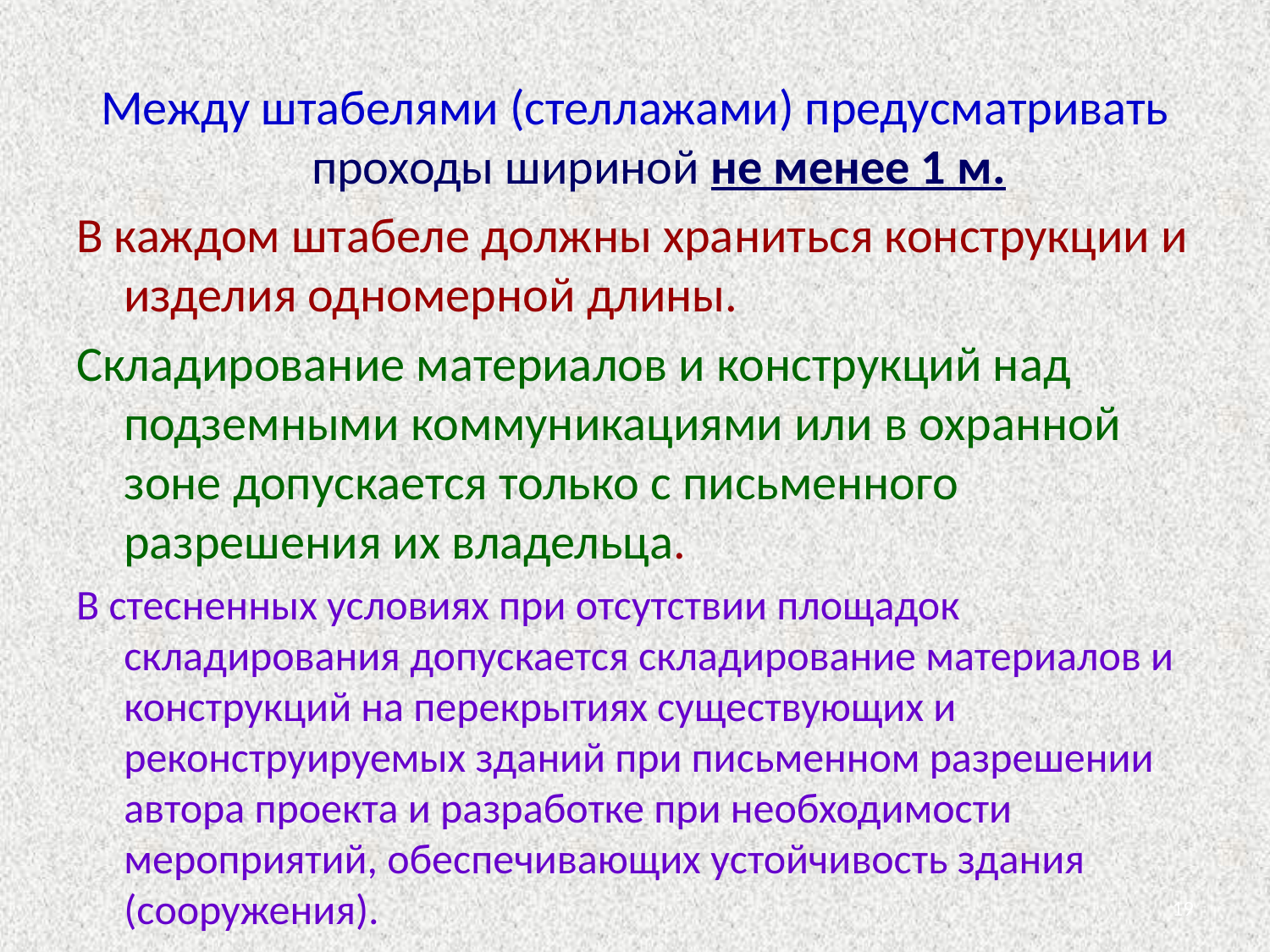

Между штабелями (стеллажами) предусматривать проходы шириной не менее 1 м.
В каждом штабеле должны храниться конструкции и изделия одномерной длины.
Складирование материалов и конструкций над подземными коммуникациями или в охранной зоне допускается только с письменного разрешения их владельца.
В стесненных условиях при отсутствии площадок складирования допускается складирование материалов и конструкций на перекрытиях существующих и реконструируемых зданий при письменном разрешении автора проекта и разработке при необходимости мероприятий, обеспечивающих устойчивость здания (сооружения).

19